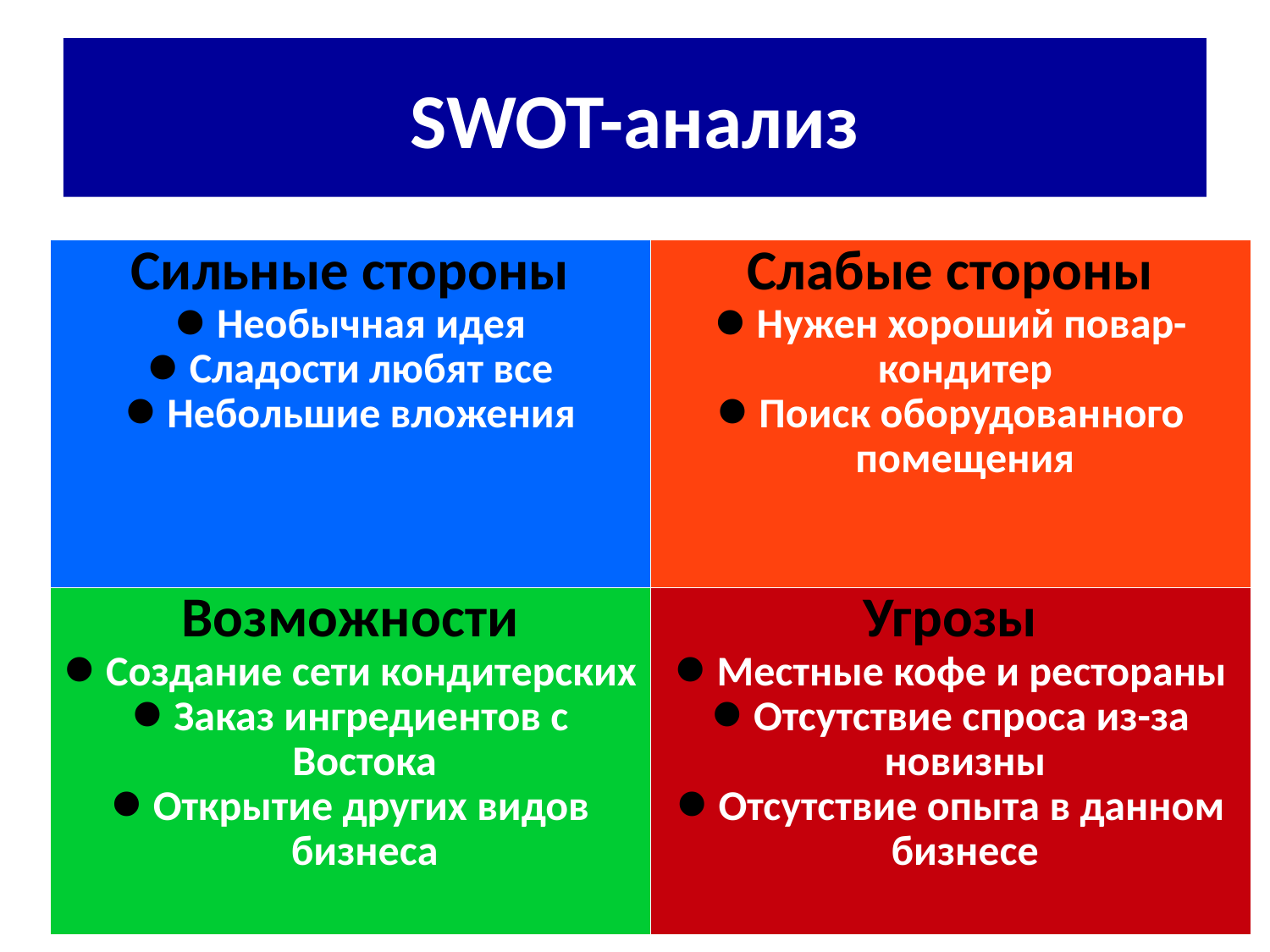

SWOT-анализ
| Сильные стороны Необычная идея Сладости любят все Небольшие вложения | Слабые стороны Нужен хороший повар-кондитер Поиск оборудованного помещения |
| --- | --- |
| Возможности Создание сети кондитерских Заказ ингредиентов с Востока Открытие других видов бизнеса | Угрозы Местные кофе и рестораны Отсутствие спроса из-за новизны Отсутствие опыта в данном бизнесе |